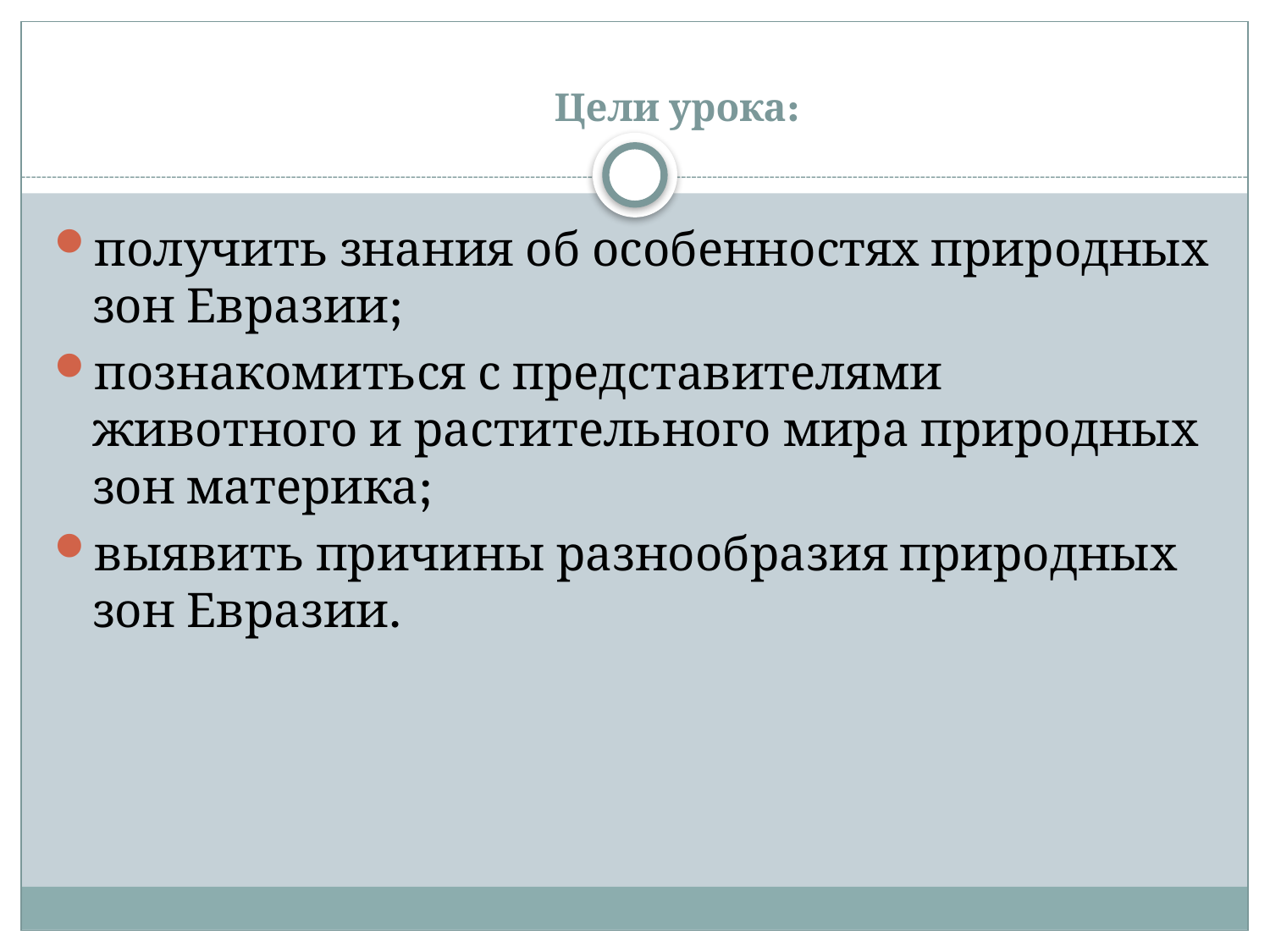

# Цели урока:
получить знания об особенностях природных зон Евразии;
познакомиться с представителями животного и растительного мира природных зон материка;
выявить причины разнообразия природных зон Евразии.